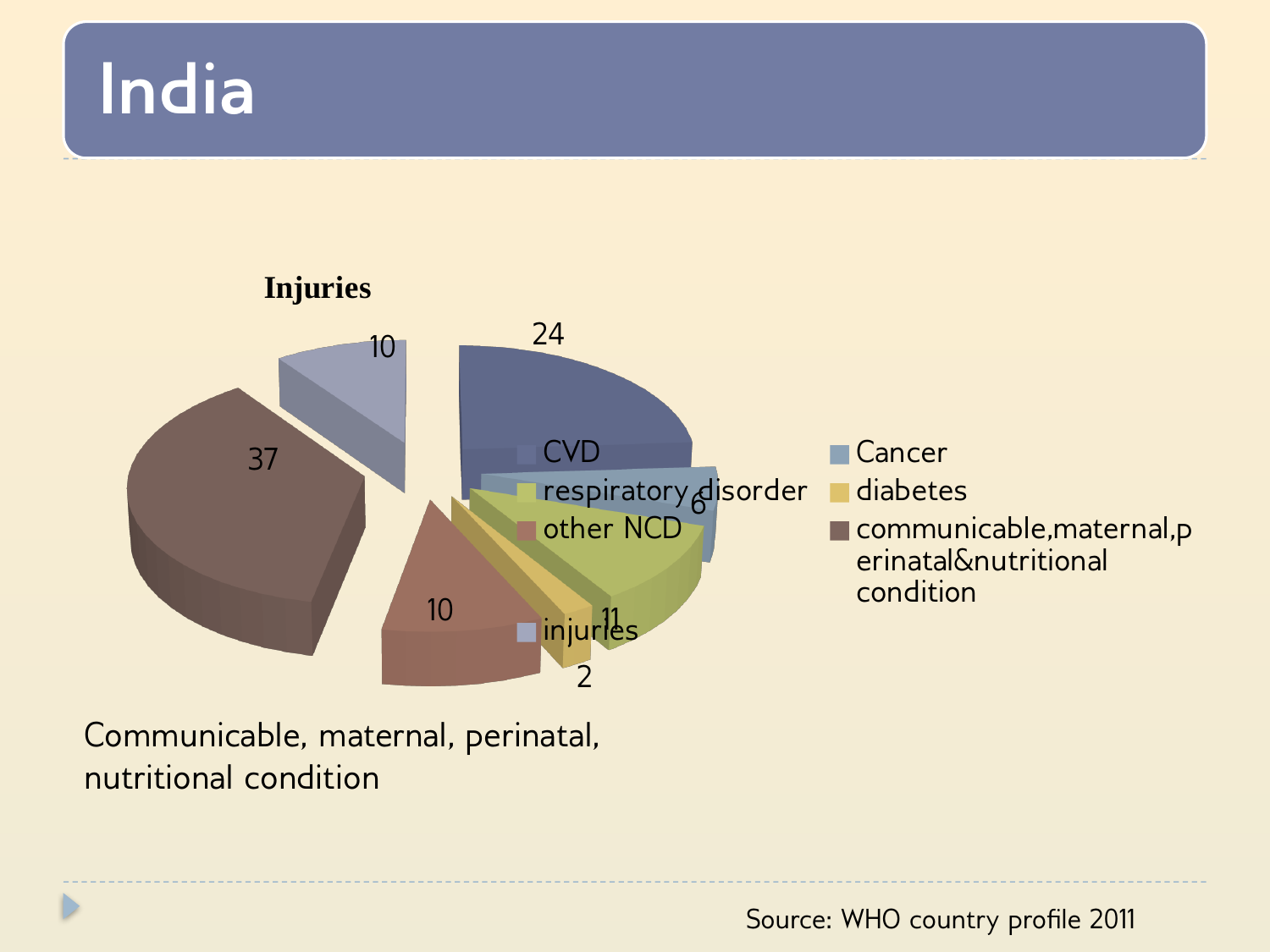

India

[unsupported chart]

Communicable, maternal, perinatal, nutritional condition
Source: WHO country profile 2011